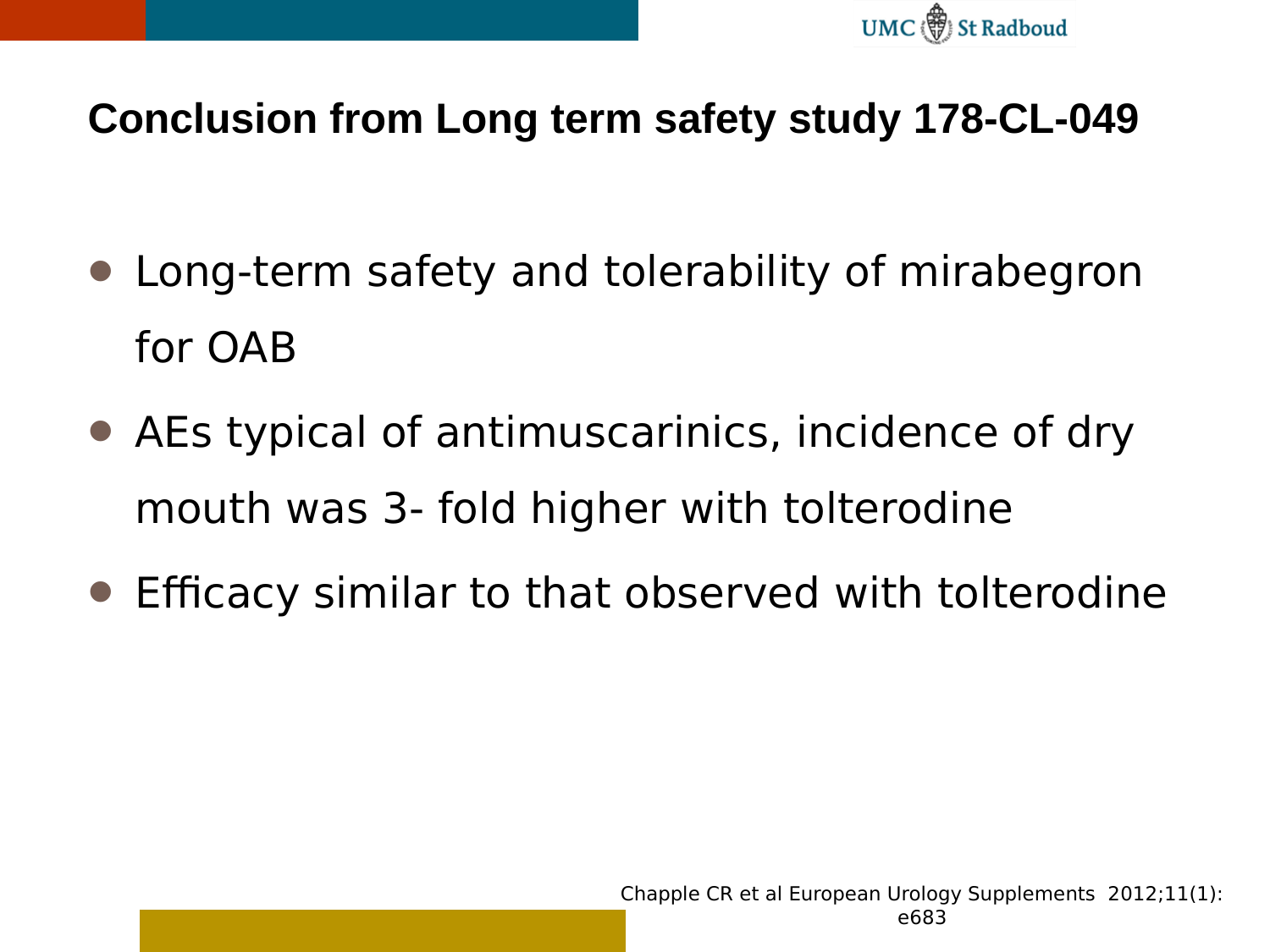

# Conclusion from Long term safety study 178-CL-049
Long-term safety and tolerability of mirabegron for OAB
AEs typical of antimuscarinics, incidence of dry mouth was 3- fold higher with tolterodine
Efficacy similar to that observed with tolterodine

Chapple CR et al European Urology Supplements  2012;11(1): e683